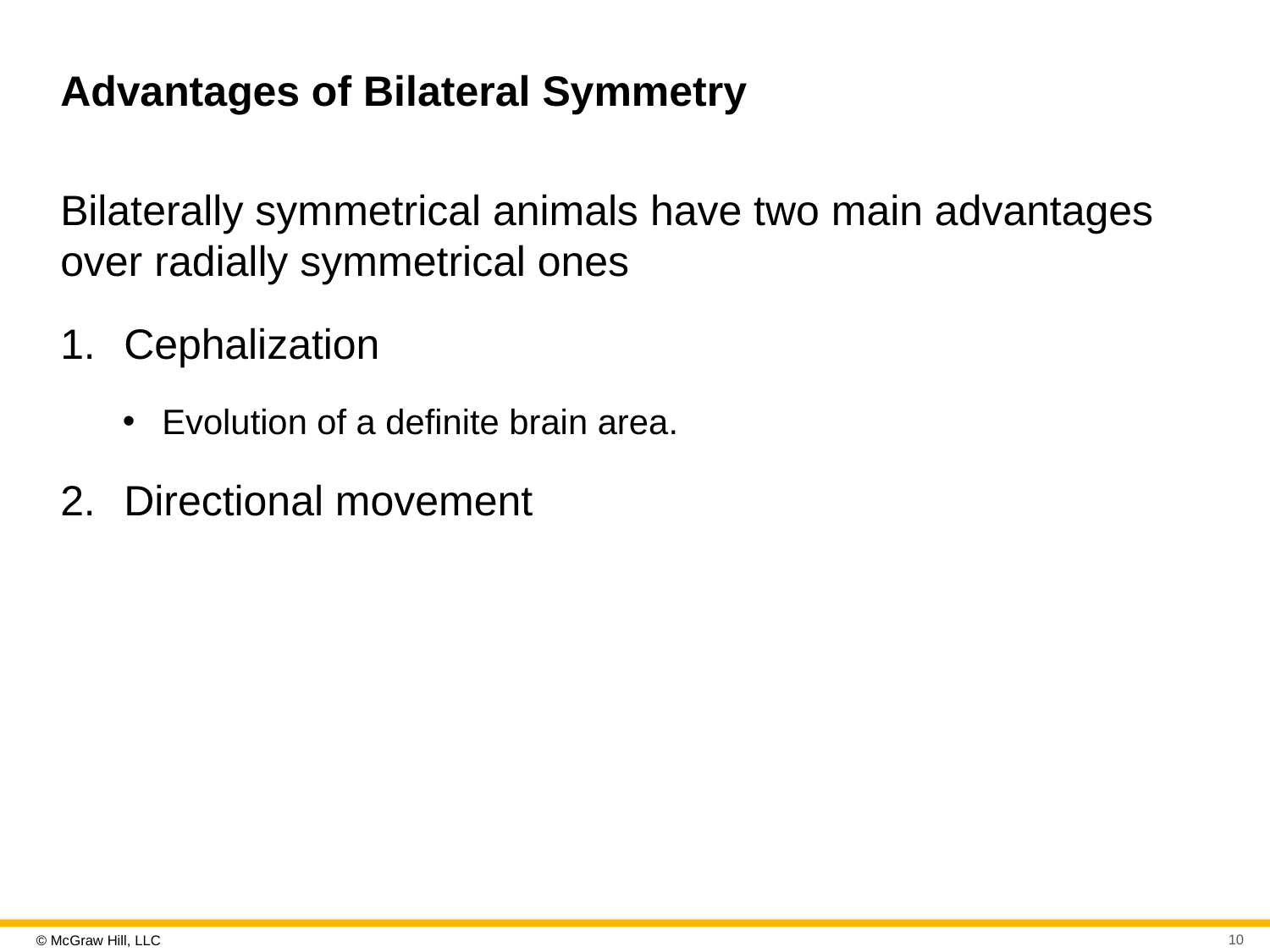

# Advantages of Bilateral Symmetry
Bilaterally symmetrical animals have two main advantages over radially symmetrical ones
Cephalization
Evolution of a definite brain area.
Directional movement
10